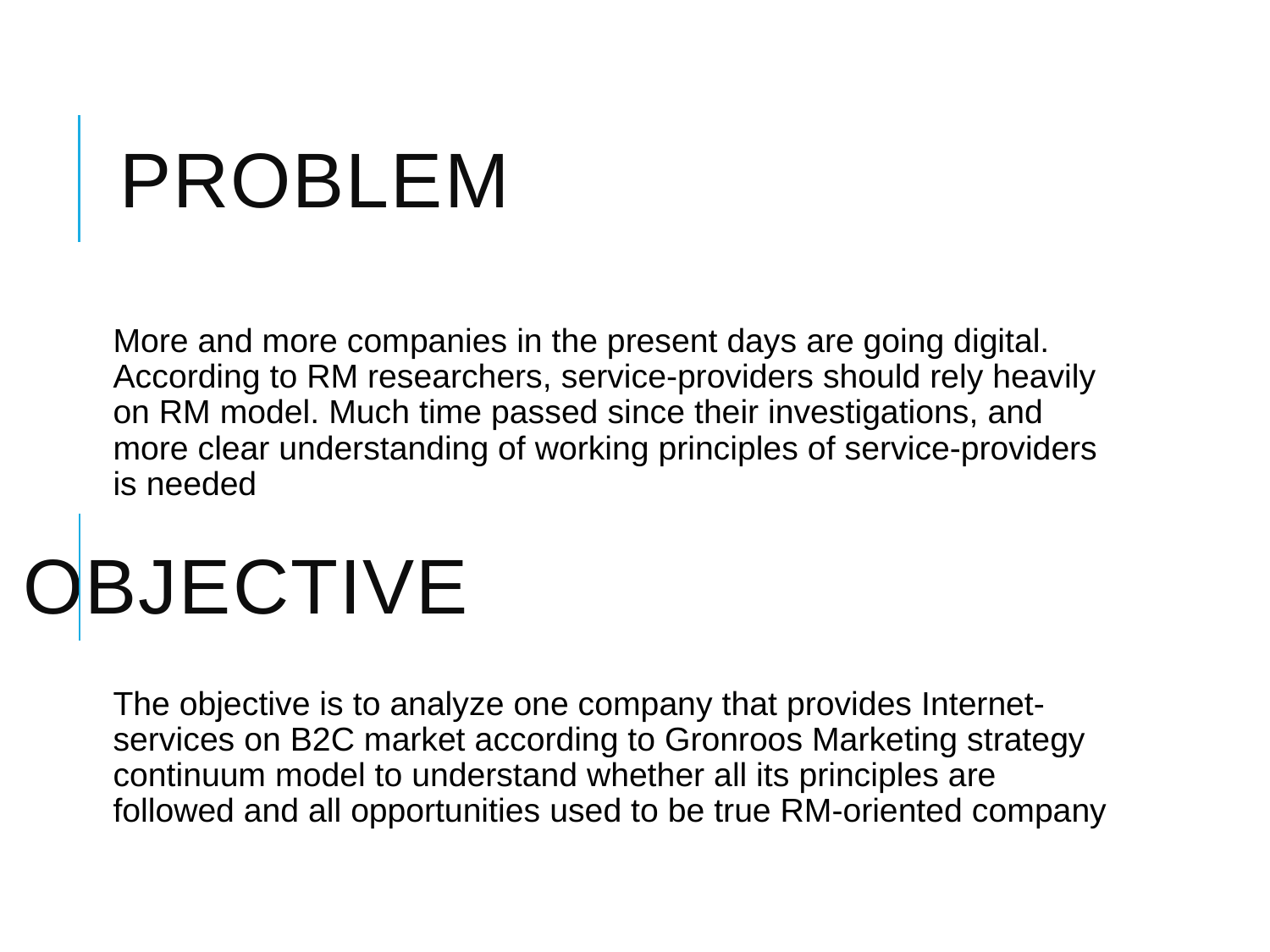

# Problem
More and more companies in the present days are going digital. According to RM researchers, service-providers should rely heavily on RM model. Much time passed since their investigations, and more clear understanding of working principles of service-providers is needed

The objective is to analyze one company that provides Internet-services on B2C market according to Gronroos Marketing strategy continuum model to understand whether all its principles are followed and all opportunities used to be true RM-oriented company
objective